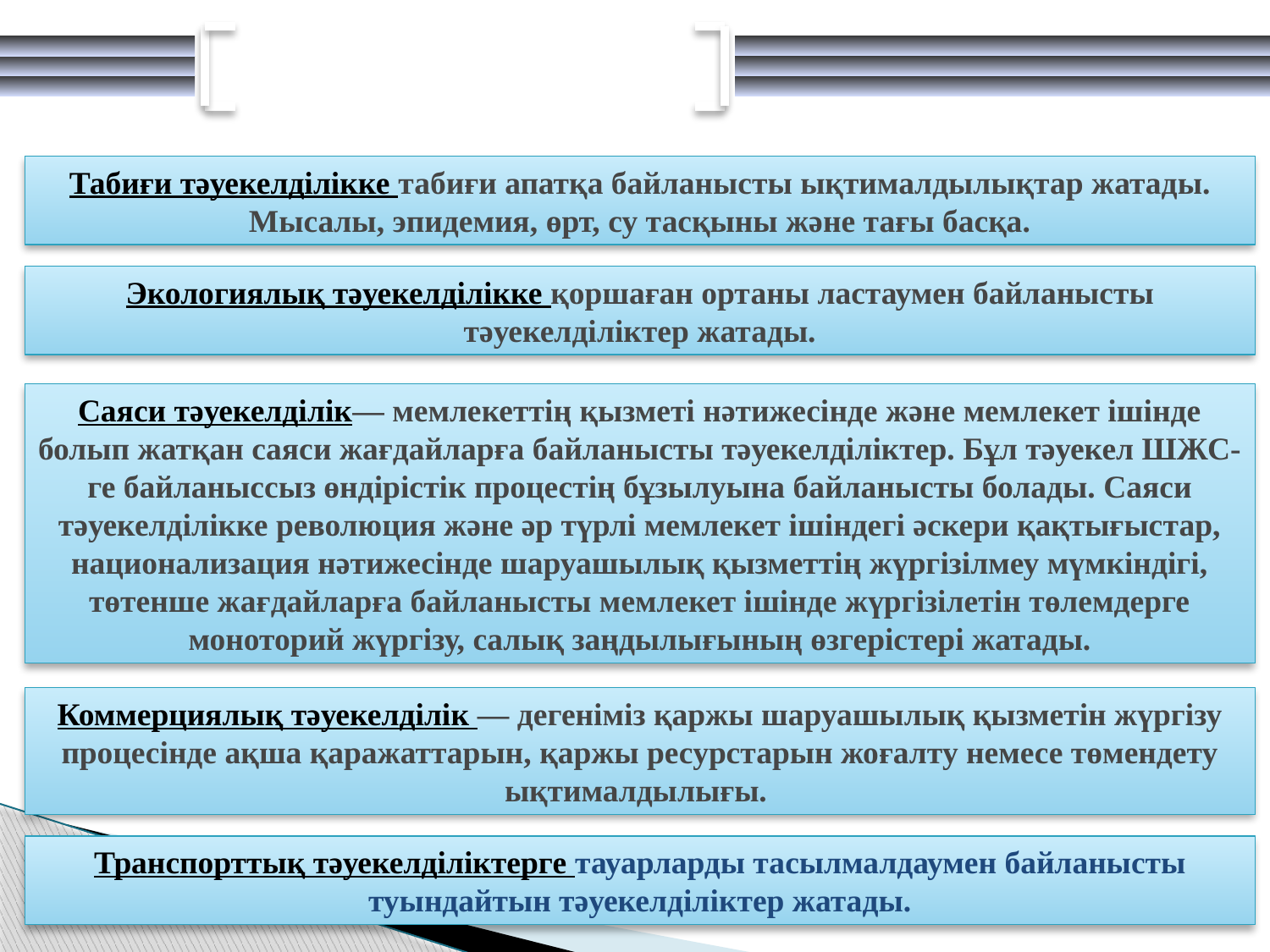

Тәуекелдердің
түрлері

Табиғи тәуекелділікке табиғи апатқа байланысты ықтималдылықтар жатады. Мысалы, эпидемия, өрт, су тасқыны және тағы басқа.
Экологиялық тәуекелділікке қоршаған ортаны ластаумен байланысты тәуекелділіктер жатады.
Саяси тәуекелділік― мемлекеттің қызметі нәтижесінде және мемлекет ішінде болып жатқан саяси жағдайларға байланысты тәуекелділіктер. Бұл тәуекел ШЖС-ге байланыссыз өндірістік процестің бұзылуына байланысты болады. Саяси тәуекелділікке революция және әр түрлі мемлекет ішіндегі әскери қақтығыстар, национализация нәтижесінде шаруашылық қызметтің жүргізілмеу мүмкіндігі, төтенше жағдайларға байланысты мемлекет ішінде жүргізілетін төлемдерге моноторий жүргізу, салық заңдылығының өзгерістері жатады.
Коммерциялық тәуекелділік ― дегеніміз қаржы шаруашылық қызметін жүргізу процесінде ақша қаражаттарын, қаржы ресурстарын жоғалту немесе төмендету ықтималдылығы.
Транспорттық тәуекелділіктерге тауарларды тасылмалдаумен байланысты туындайтын тәуекелділіктер жатады.